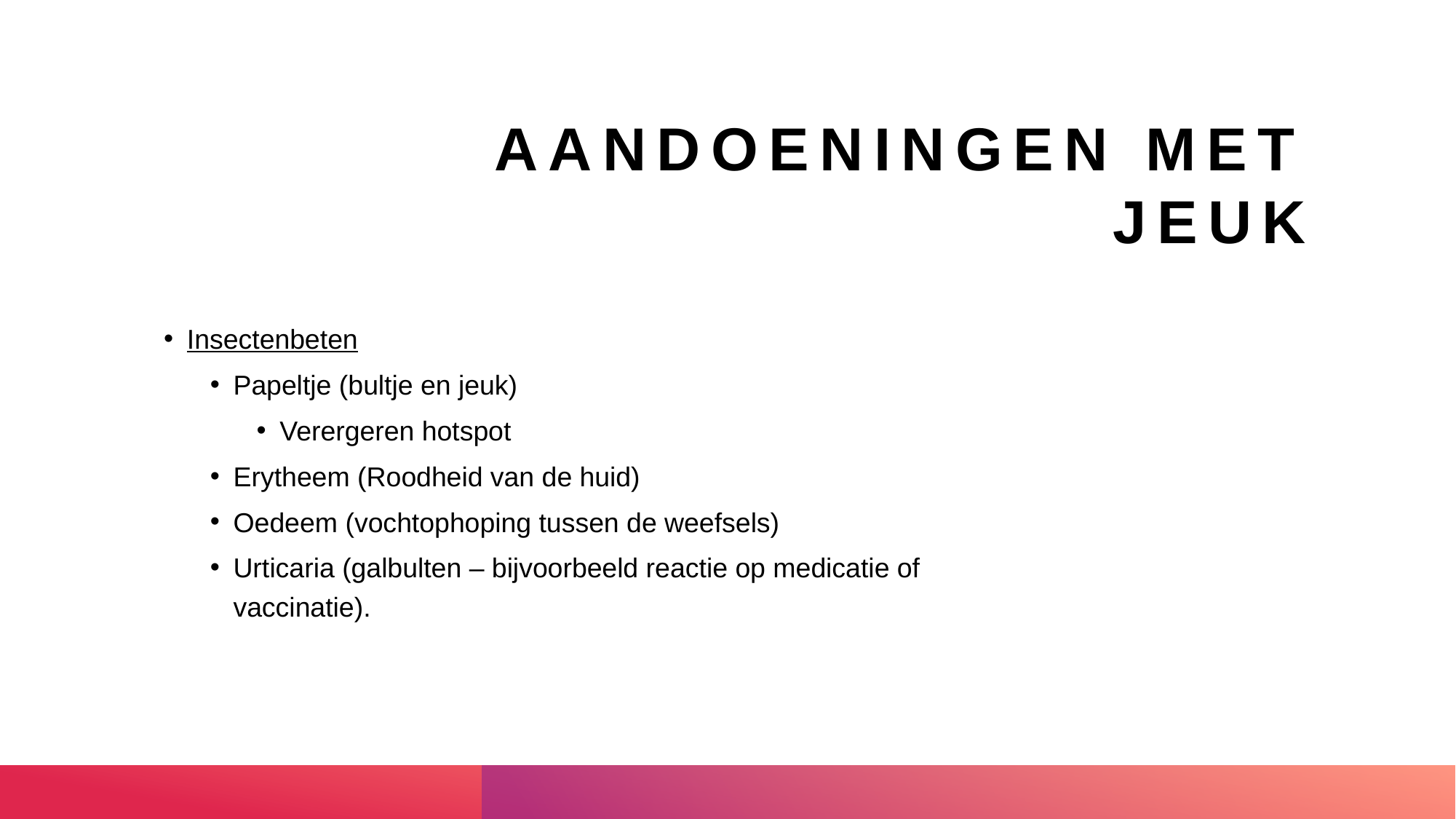

# Aandoeningen met jeuk
Insectenbeten
Papeltje (bultje en jeuk)
Verergeren hotspot
Erytheem (Roodheid van de huid)
Oedeem (vochtophoping tussen de weefsels)
Urticaria (galbulten – bijvoorbeeld reactie op medicatie of vaccinatie).